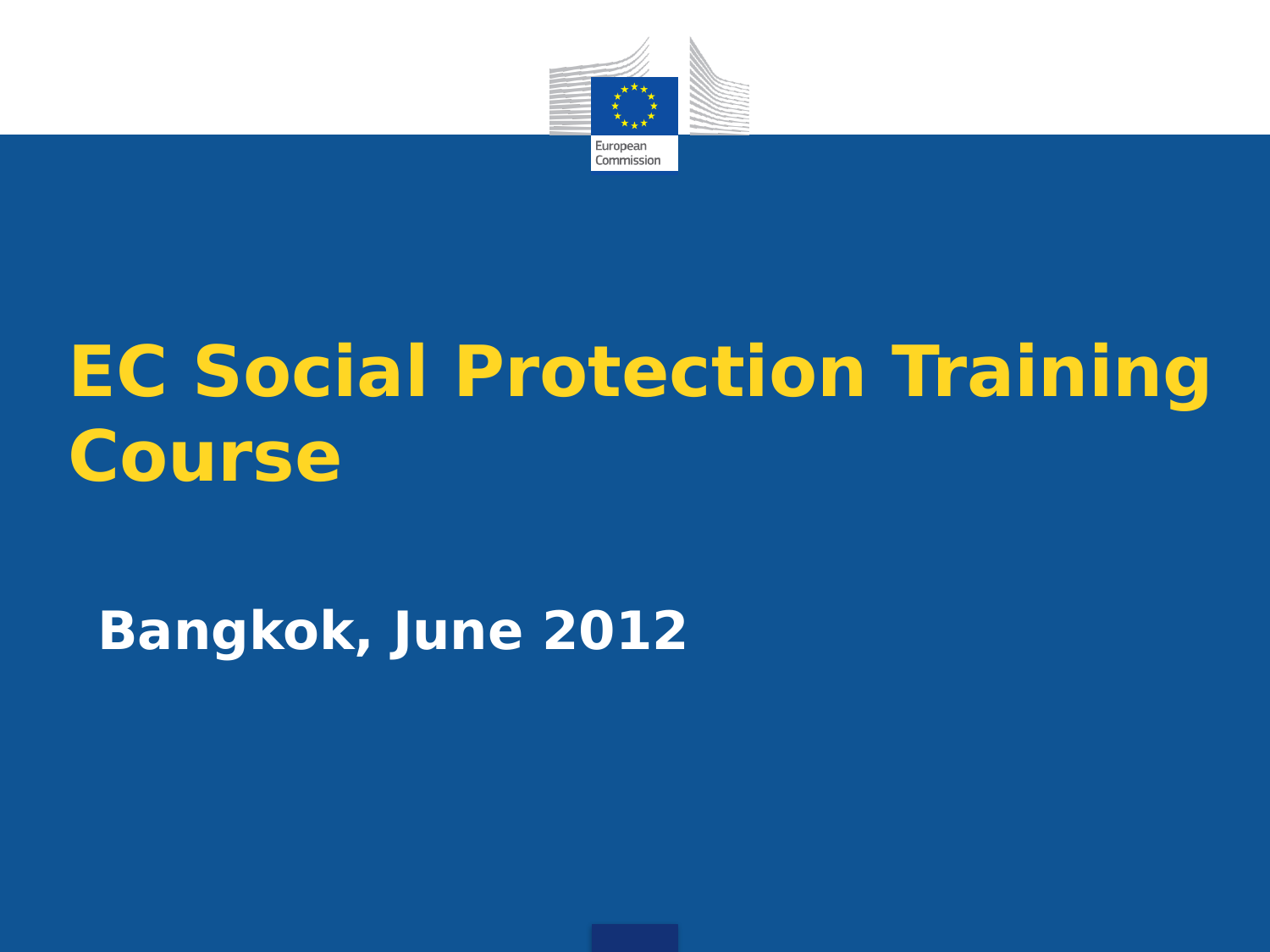

# EC Social Protection Training Course

Bangkok, June 2012